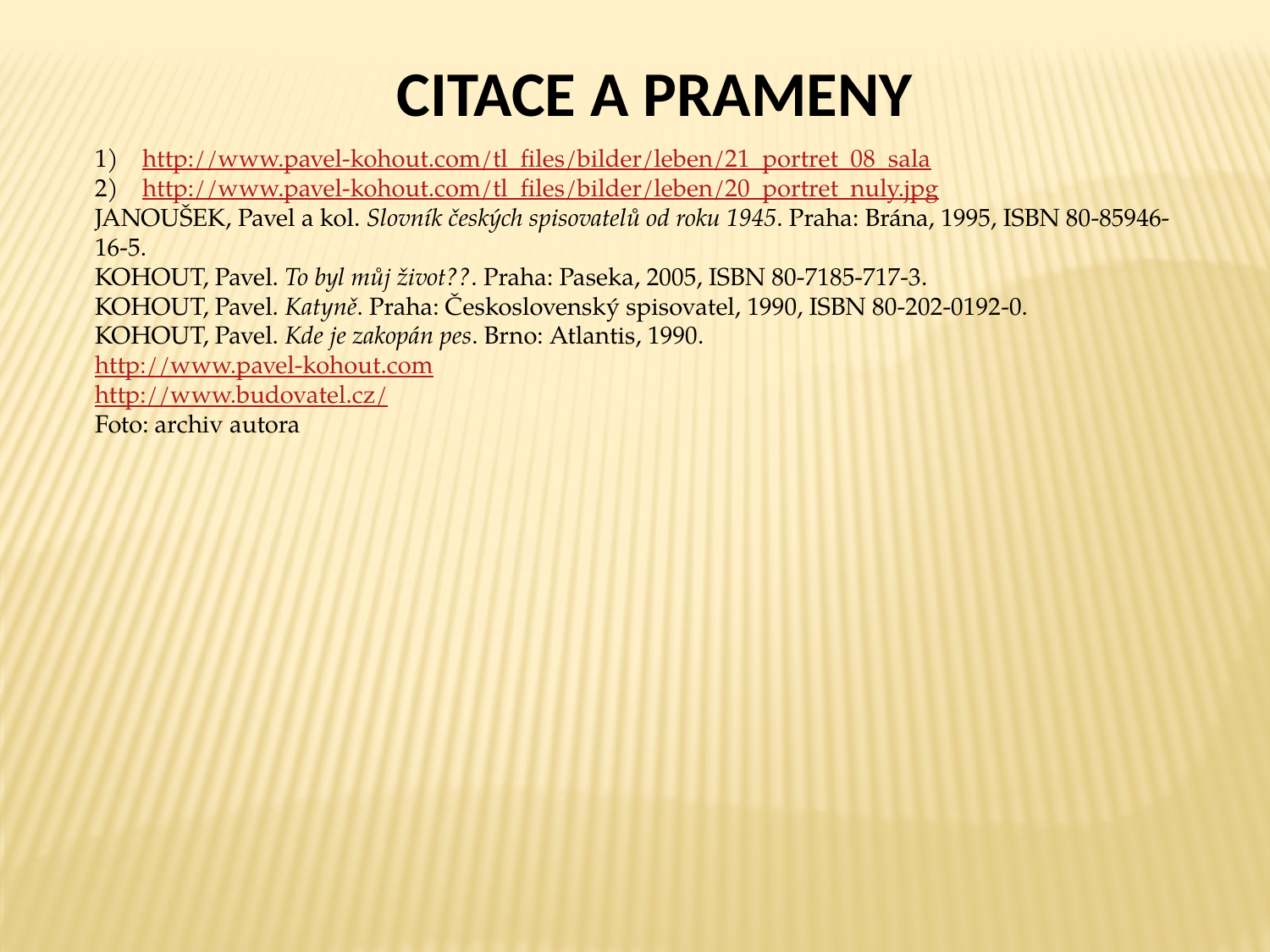

CITACE A PRAMENY
http://www.pavel-kohout.com/tl_files/bilder/leben/21_portret_08_sala
http://www.pavel-kohout.com/tl_files/bilder/leben/20_portret_nuly.jpg
JANOUŠEK, Pavel a kol. Slovník českých spisovatelů od roku 1945. Praha: Brána, 1995, ISBN 80-85946-16-5.
KOHOUT, Pavel. To byl můj život??. Praha: Paseka, 2005, ISBN 80-7185-717-3.
KOHOUT, Pavel. Katyně. Praha: Československý spisovatel, 1990, ISBN 80-202-0192-0.
KOHOUT, Pavel. Kde je zakopán pes. Brno: Atlantis, 1990.
http://www.pavel-kohout.com
http://www.budovatel.cz/
Foto: archiv autora